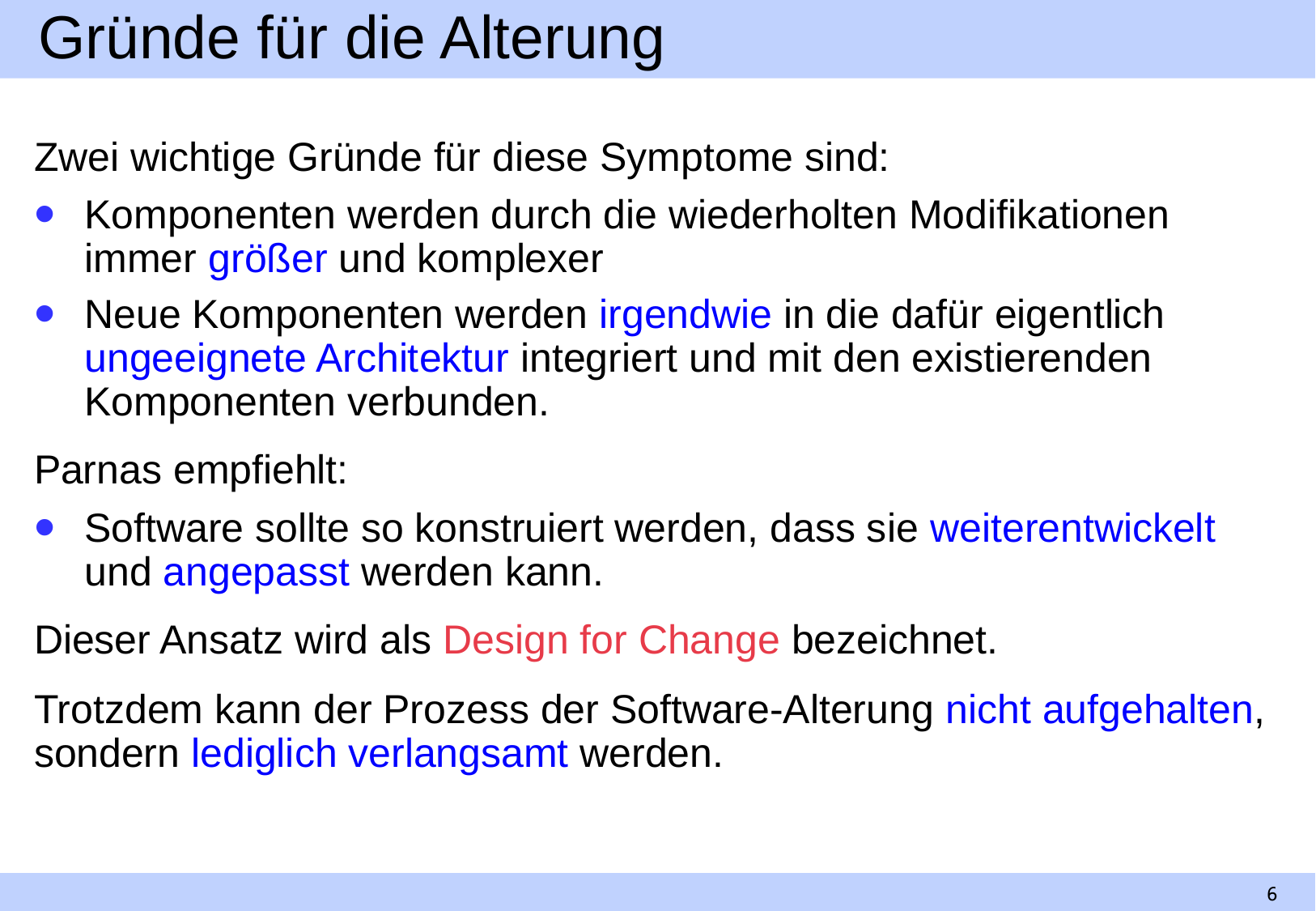

# Gründe für die Alterung
Zwei wichtige Gründe für diese Symptome sind:
Komponenten werden durch die wiederholten Modifikationen immer größer und komplexer
Neue Komponenten werden irgendwie in die dafür eigentlich ungeeignete Architektur integriert und mit den existierenden Komponenten verbunden.
Parnas empfiehlt:
Software sollte so konstruiert werden, dass sie weiterentwickelt und angepasst werden kann.
Dieser Ansatz wird als Design for Change bezeichnet.
Trotzdem kann der Prozess der Software-Alterung nicht aufgehalten, sondern lediglich verlangsamt werden.
6